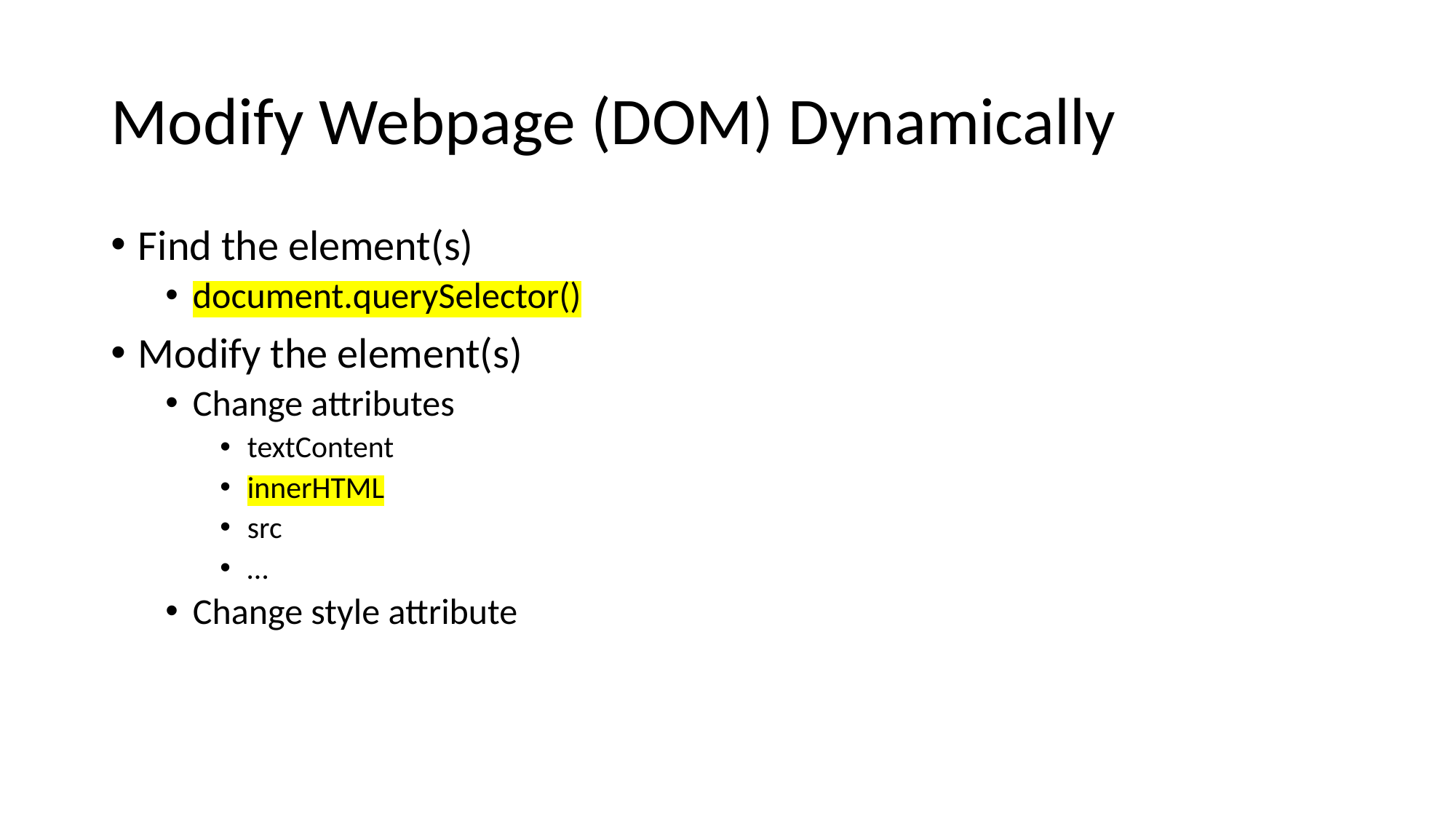

# Modify Webpage (DOM) Dynamically
Find the element(s)
document.querySelector()
Modify the element(s)
Change attributes
textContent
innerHTML
src
…
Change style attribute